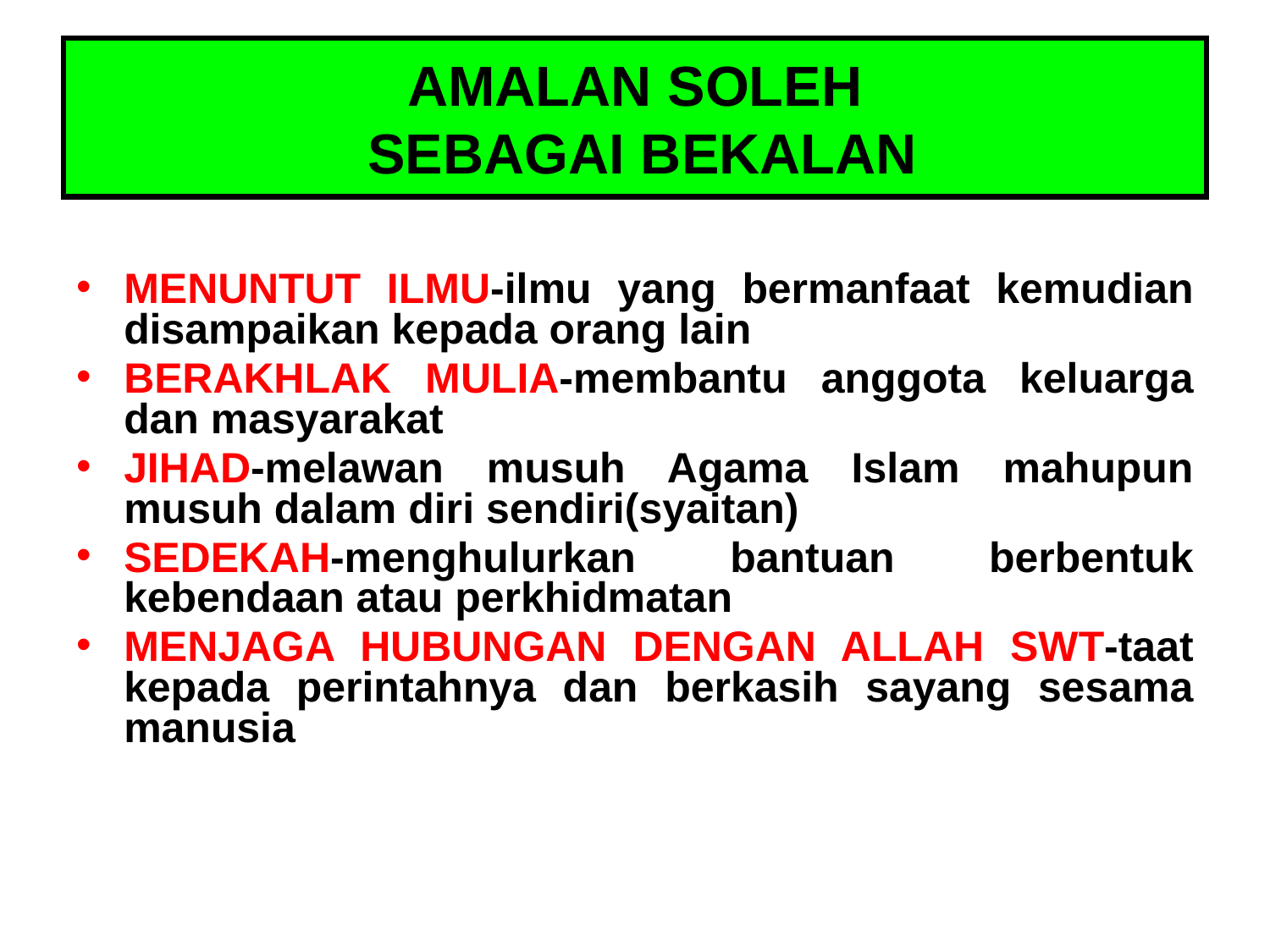

AMALAN SOLEH
 SEBAGAI BEKALAN
MENUNTUT ILMU-ilmu yang bermanfaat kemudian disampaikan kepada orang lain
BERAKHLAK MULIA-membantu anggota keluarga dan masyarakat
JIHAD-melawan musuh Agama Islam mahupun musuh dalam diri sendiri(syaitan)
SEDEKAH-menghulurkan bantuan berbentuk kebendaan atau perkhidmatan
MENJAGA HUBUNGAN DENGAN ALLAH SWT-taat kepada perintahnya dan berkasih sayang sesama manusia